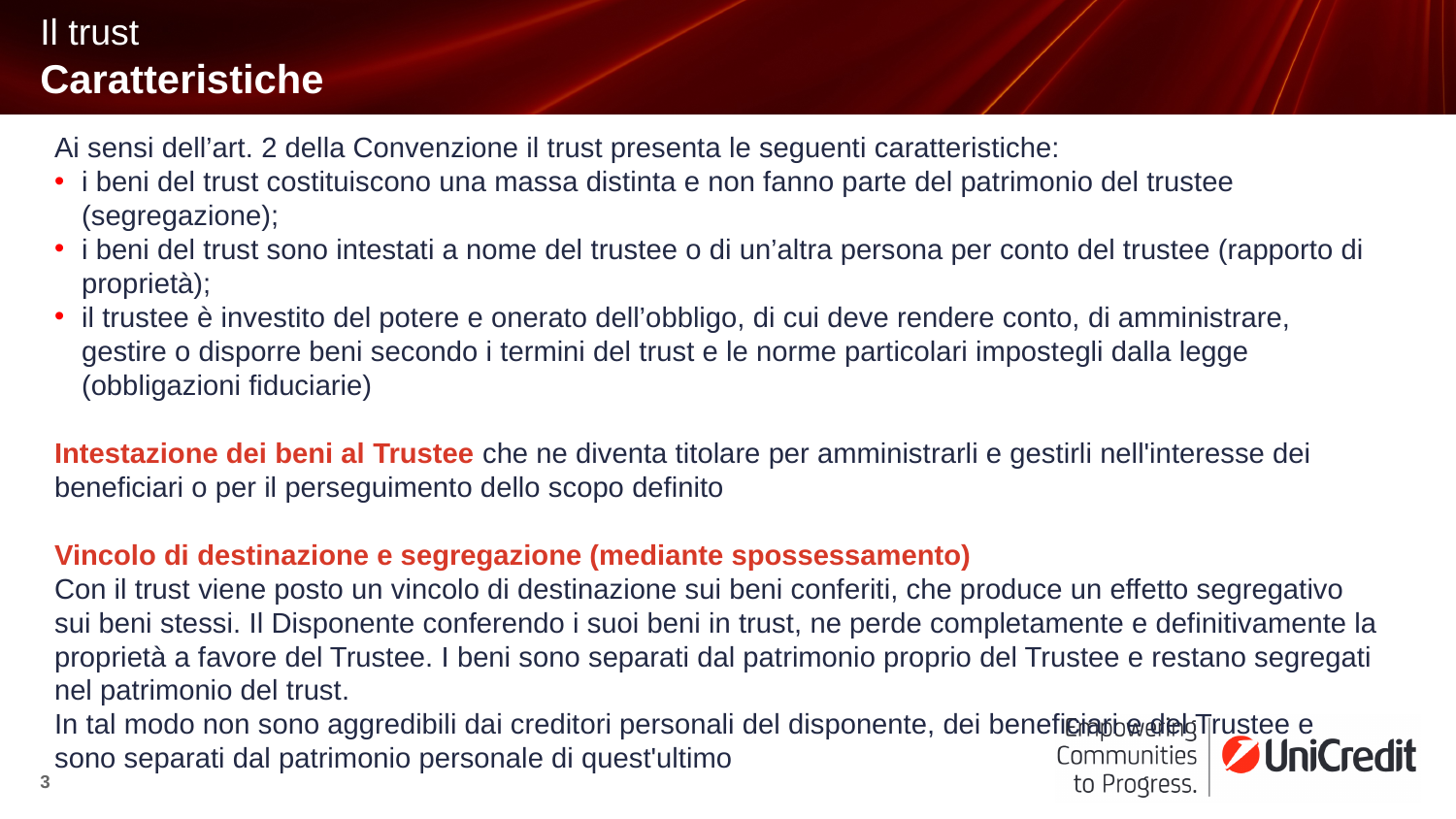

Il trust
# Caratteristiche
Ai sensi dell’art. 2 della Convenzione il trust presenta le seguenti caratteristiche:
i beni del trust costituiscono una massa distinta e non fanno parte del patrimonio del trustee (segregazione);
i beni del trust sono intestati a nome del trustee o di un’altra persona per conto del trustee (rapporto di proprietà);
il trustee è investito del potere e onerato dell’obbligo, di cui deve rendere conto, di amministrare, gestire o disporre beni secondo i termini del trust e le norme particolari impostegli dalla legge (obbligazioni fiduciarie)

Intestazione dei beni al Trustee che ne diventa titolare per amministrarli e gestirli nell'interesse dei beneficiari o per il perseguimento dello scopo definito

Vincolo di destinazione e segregazione (mediante spossessamento)
Con il trust viene posto un vincolo di destinazione sui beni conferiti, che produce un effetto segregativo sui beni stessi. Il Disponente conferendo i suoi beni in trust, ne perde completamente e definitivamente la proprietà a favore del Trustee. I beni sono separati dal patrimonio proprio del Trustee e restano segregati nel patrimonio del trust.
In tal modo non sono aggredibili dai creditori personali del disponente, dei beneficiari e del Trustee e sono separati dal patrimonio personale di quest'ultimo